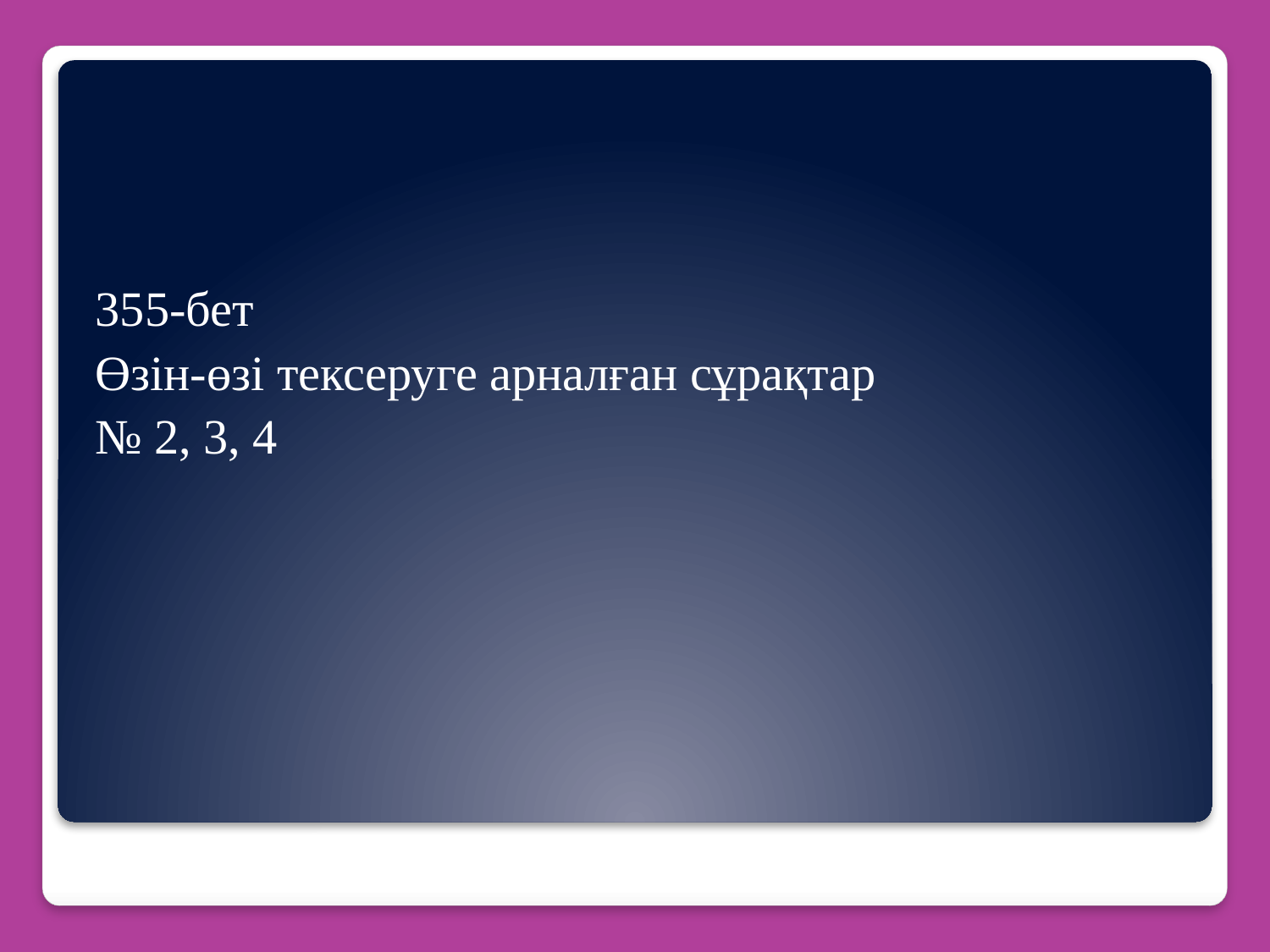

355-бет
Өзін-өзі тексеруге арналған сұрақтар
№ 2, 3, 4